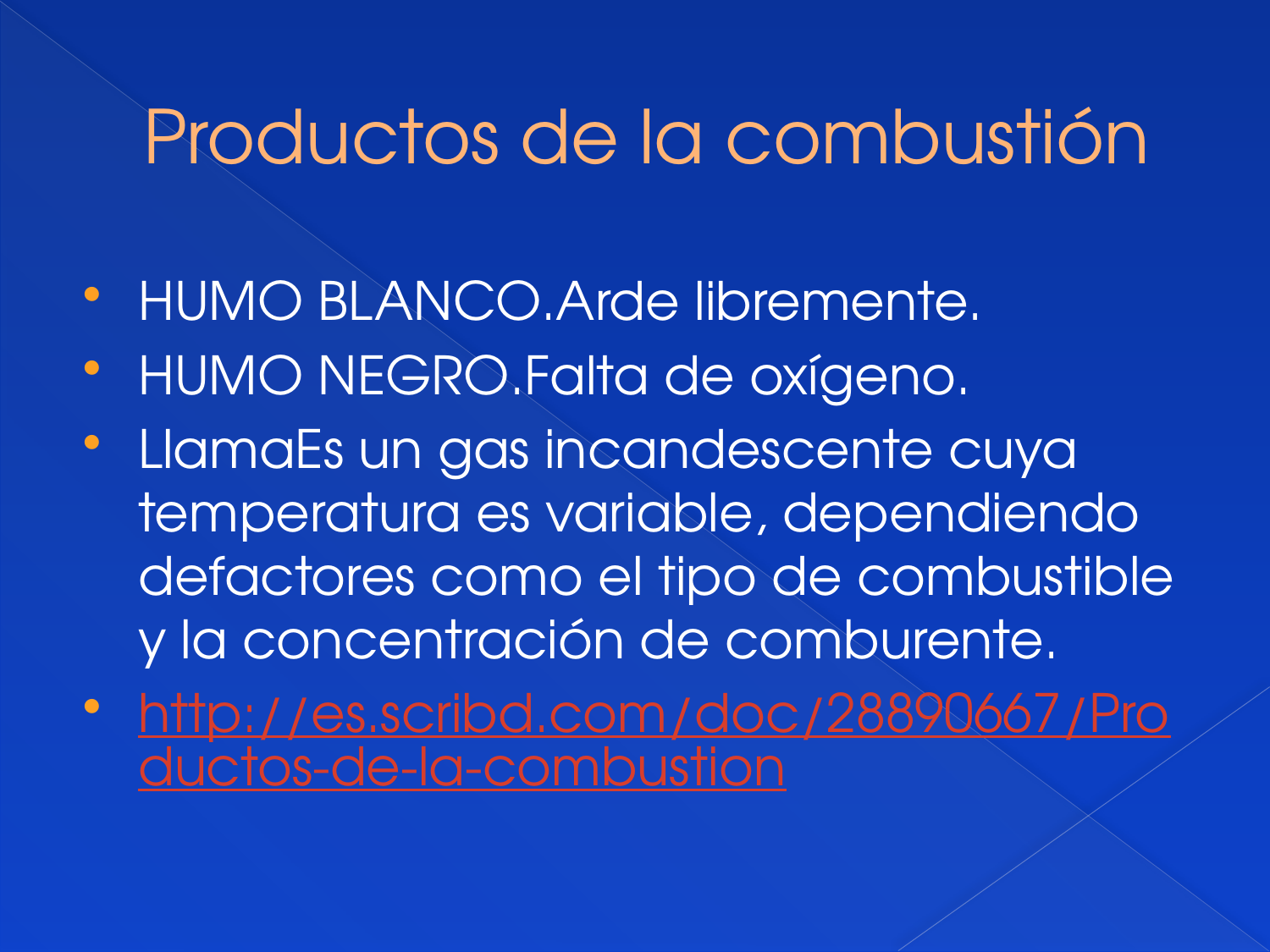

# Productos de la combustión
HUMO BLANCO.Arde libremente.
HUMO NEGRO.Falta de oxígeno.
LlamaEs un gas incandescente cuya temperatura es variable, dependiendo defactores como el tipo de combustible y la concentración de comburente.
http://es.scribd.com/doc/28890667/Productos-de-la-combustion